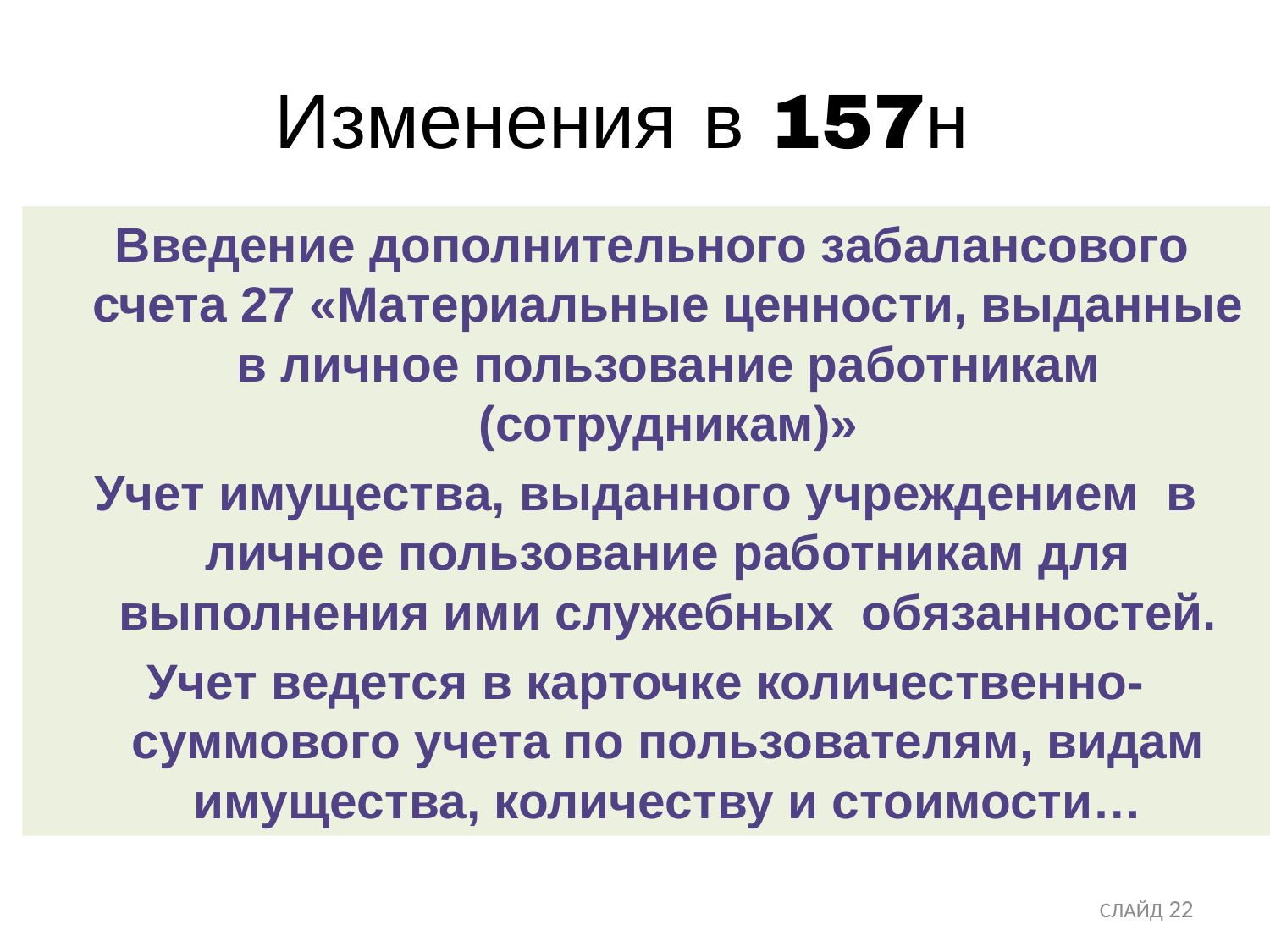

# Изменения в 157н
 Введение дополнительного забалансового счета 27 «Материальные ценности, выданные в личное пользование работникам (сотрудникам)»
Учет имущества, выданного учреждением  в личное пользование работникам для выполнения ими служебных  обязанностей.
Учет ведется в карточке количественно-суммового учета по пользователям, видам имущества, количеству и стоимости…

СЛАЙД 22